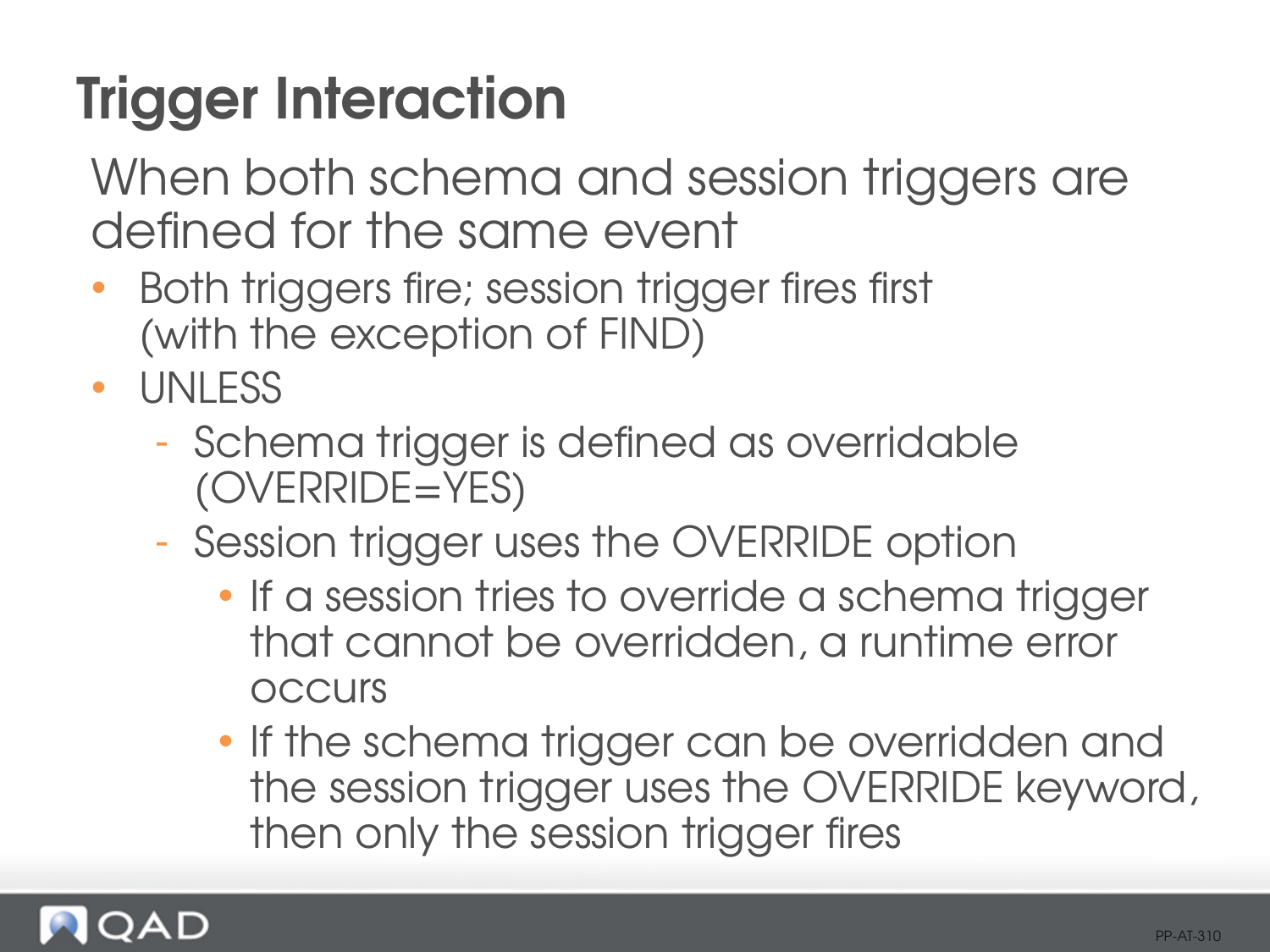

# Trigger Interaction
When both schema and session triggers are defined for the same event
Both triggers fire; session trigger fires first
(with the exception of FIND)
UNLESS
Schema trigger is defined as overridable (OVERRIDE=YES)
Session trigger uses the OVERRIDE option
If a session tries to override a schema trigger that cannot be overridden, a runtime error occurs
If the schema trigger can be overridden and the session trigger uses the OVERRIDE keyword, then only the session trigger fires
PP-AT-310